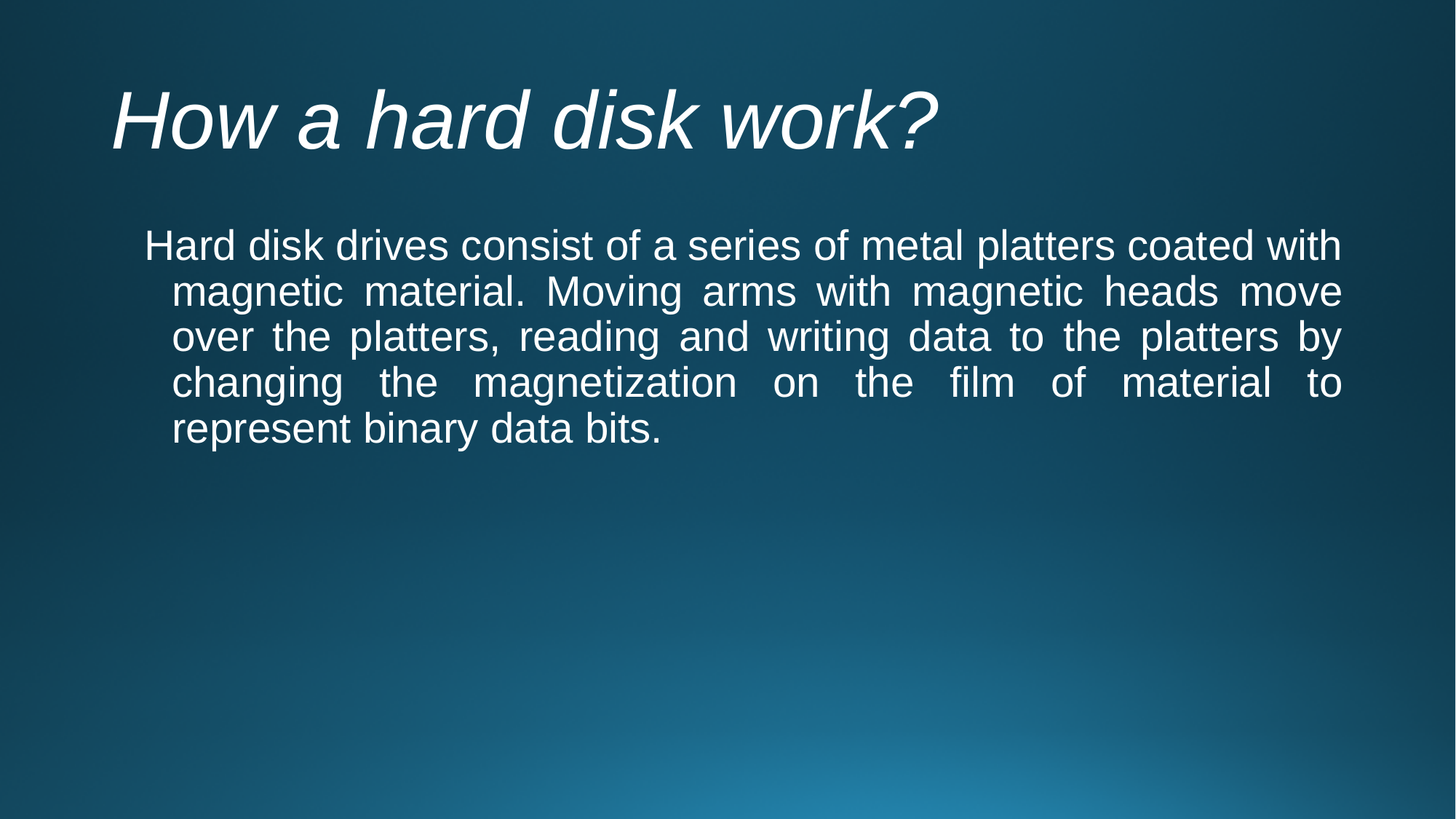

# How a hard disk work?
Hard disk drives consist of a series of metal platters coated with magnetic material. Moving arms with magnetic heads move over the platters, reading and writing data to the platters by changing the magnetization on the film of material to represent binary data bits.